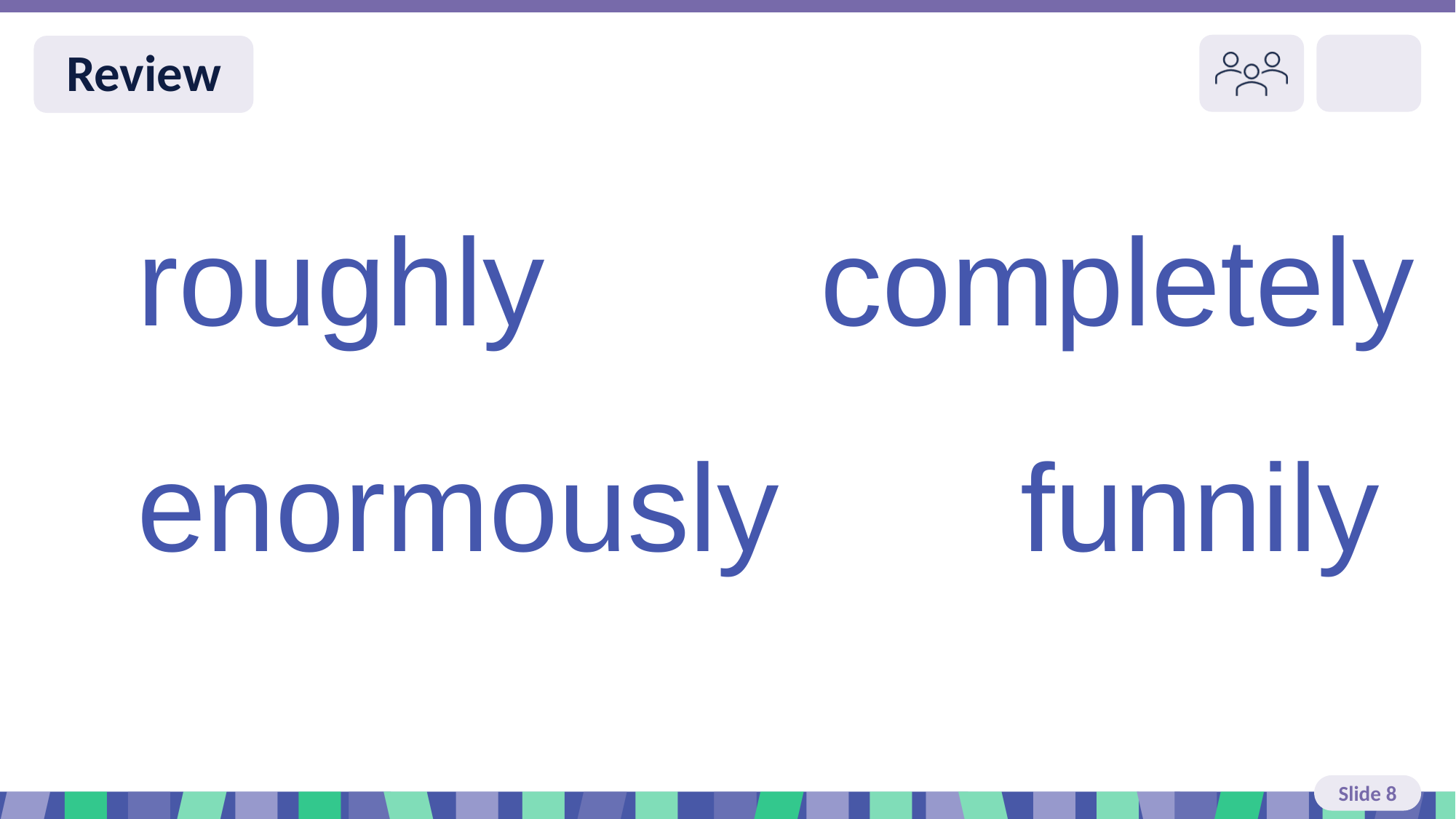

Slide 8 Review You do
roughly        completely
enormously       funnily